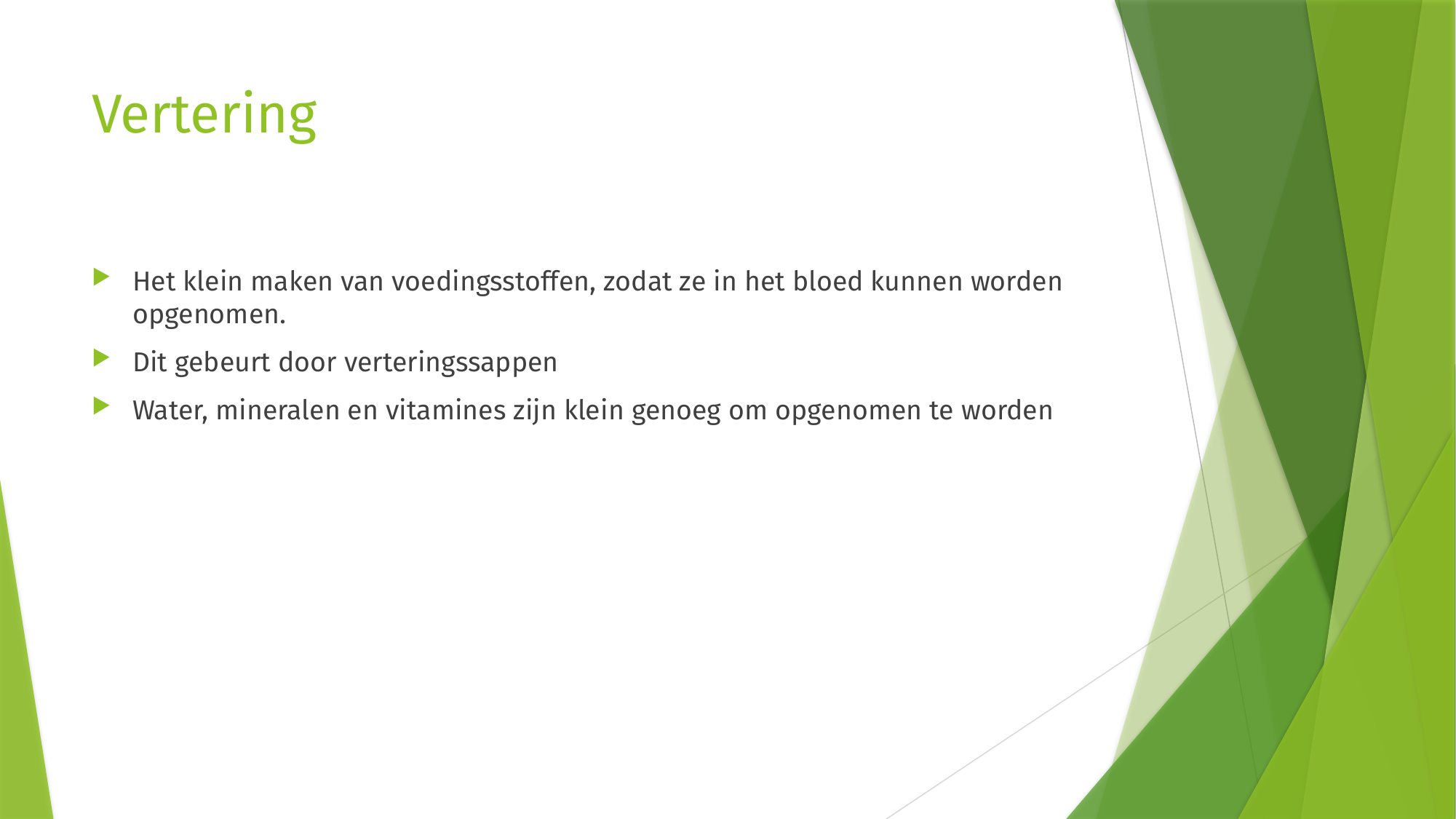

# Vertering
Het klein maken van voedingsstoffen, zodat ze in het bloed kunnen worden opgenomen.
Dit gebeurt door verteringssappen
Water, mineralen en vitamines zijn klein genoeg om opgenomen te worden